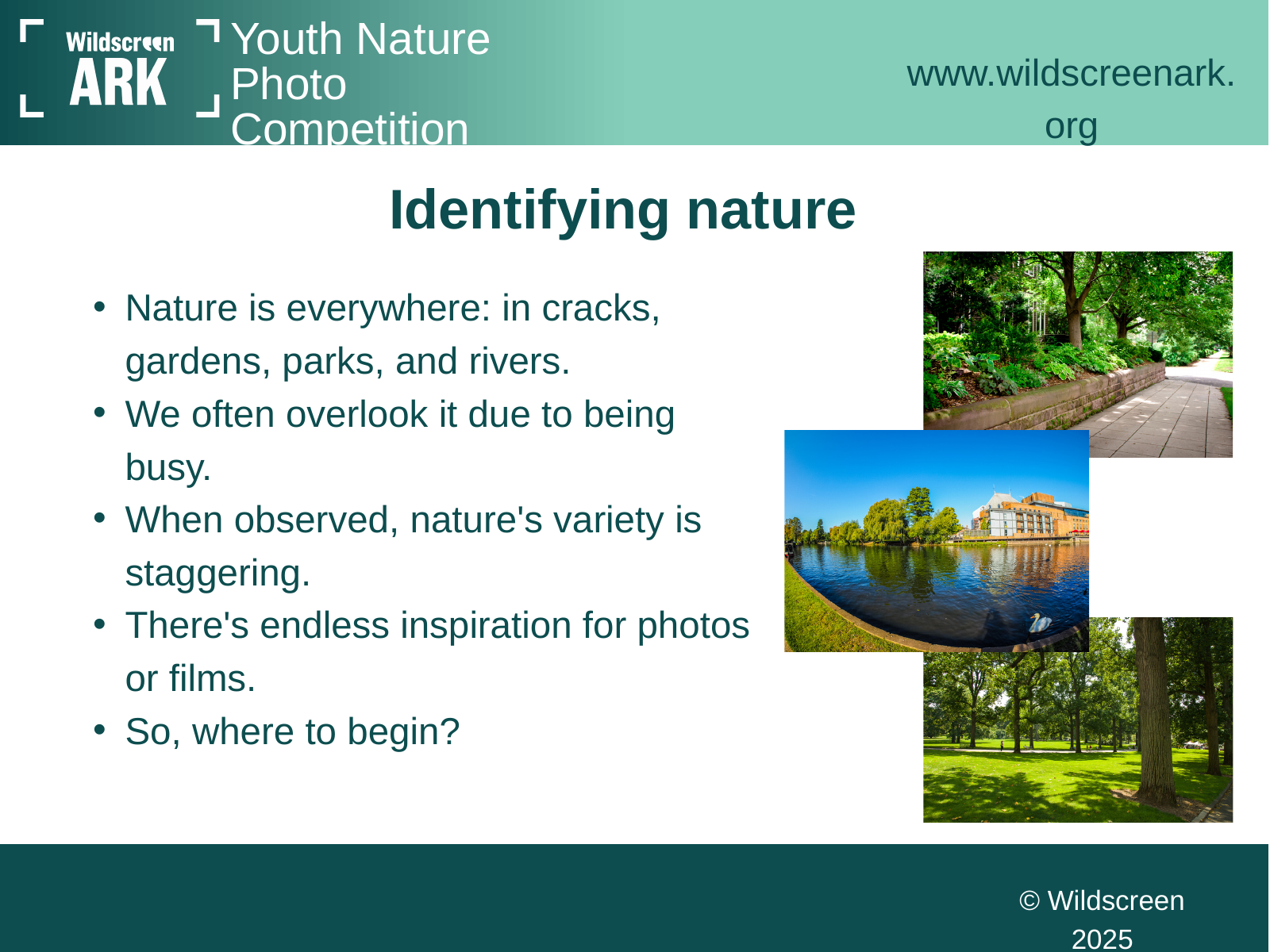

www.wildscreenark.org

Youth Nature Photo Competition
Identifying nature

Nature is everywhere: in cracks, gardens, parks, and rivers.
We often overlook it due to being busy.
When observed, nature's variety is staggering.
There's endless inspiration for photos or films.
So, where to begin?

© Wildscreen 2025